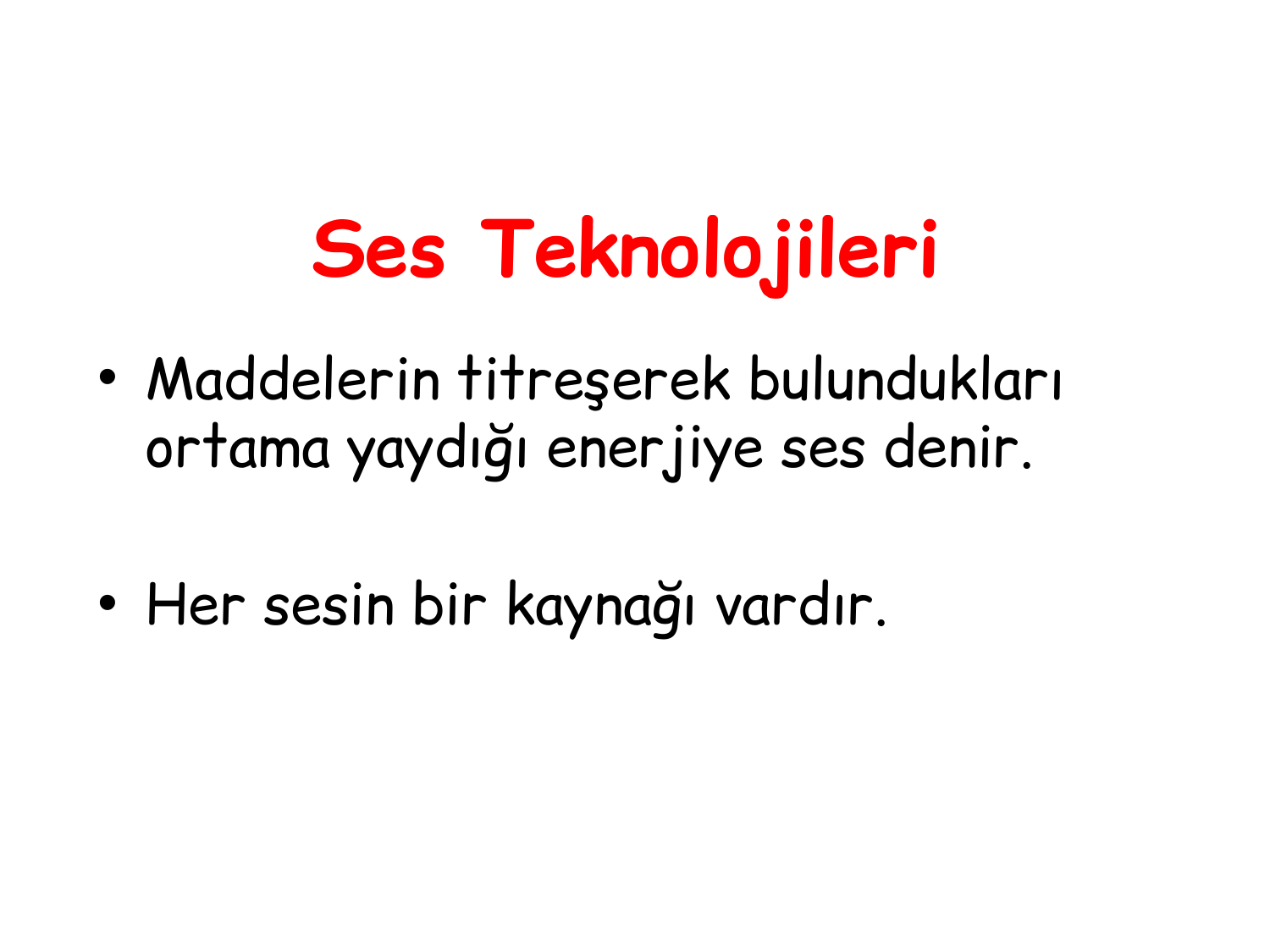

# Ses Teknolojileri
Maddelerin titreşerek bulundukları ortama yaydığı enerjiye ses denir.

Her sesin bir kaynağı vardır.